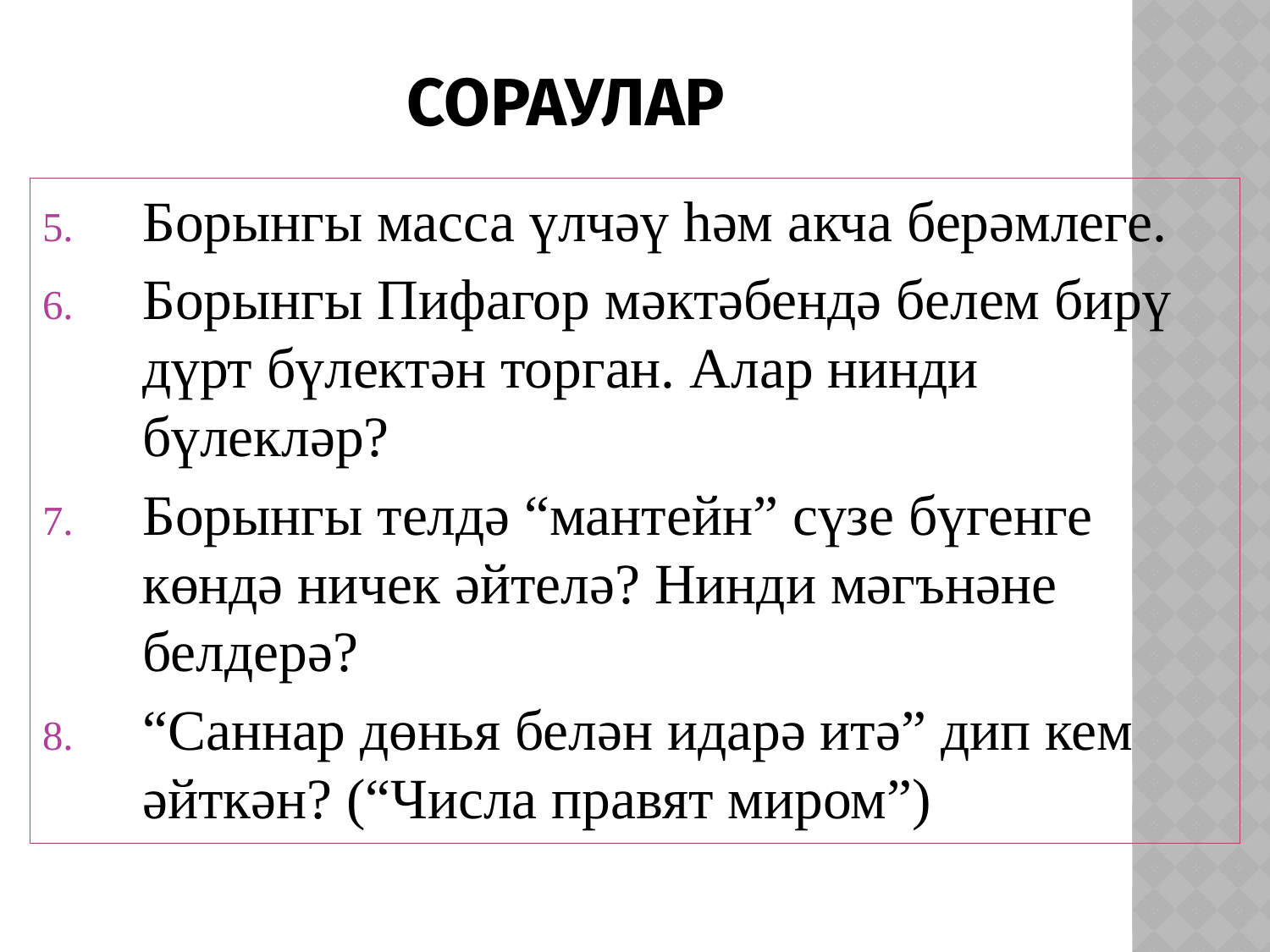

# Сораулар
Борынгы масса үлчәү һәм акча берәмлеге.
Борынгы Пифагор мәктәбендә белем бирү дүрт бүлектән торган. Алар нинди бүлекләр?
Борынгы телдә “мантейн” сүзе бүгенге көндә ничек әйтелә? Нинди мәгънәне белдерә?
“Саннар дөнья белән идарә итә” дип кем әйткән? (“Числа правят миром”)